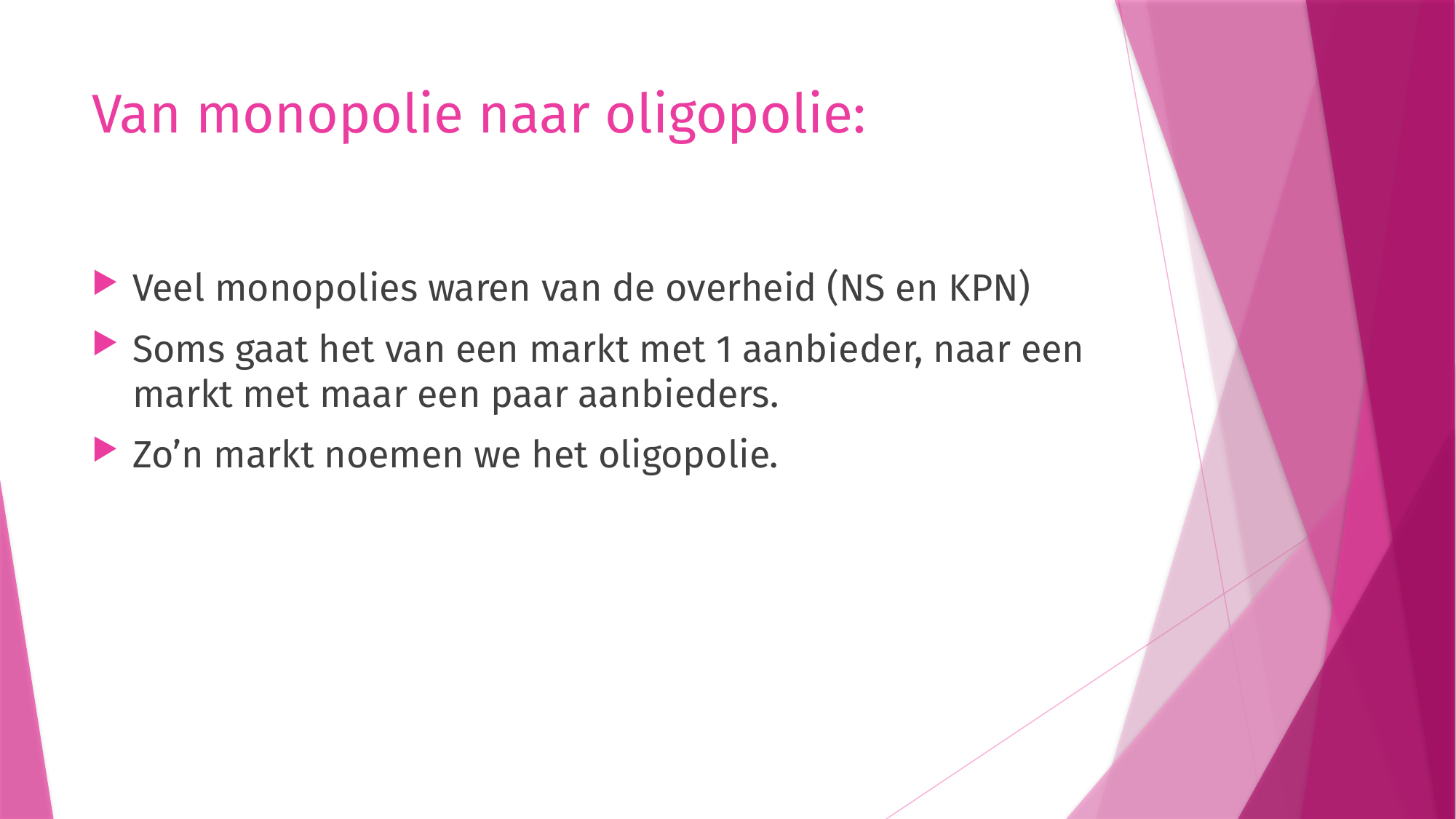

# Van monopolie naar oligopolie:
Veel monopolies waren van de overheid (NS en KPN)
Soms gaat het van een markt met 1 aanbieder, naar een markt met maar een paar aanbieders.
Zo’n markt noemen we het oligopolie.